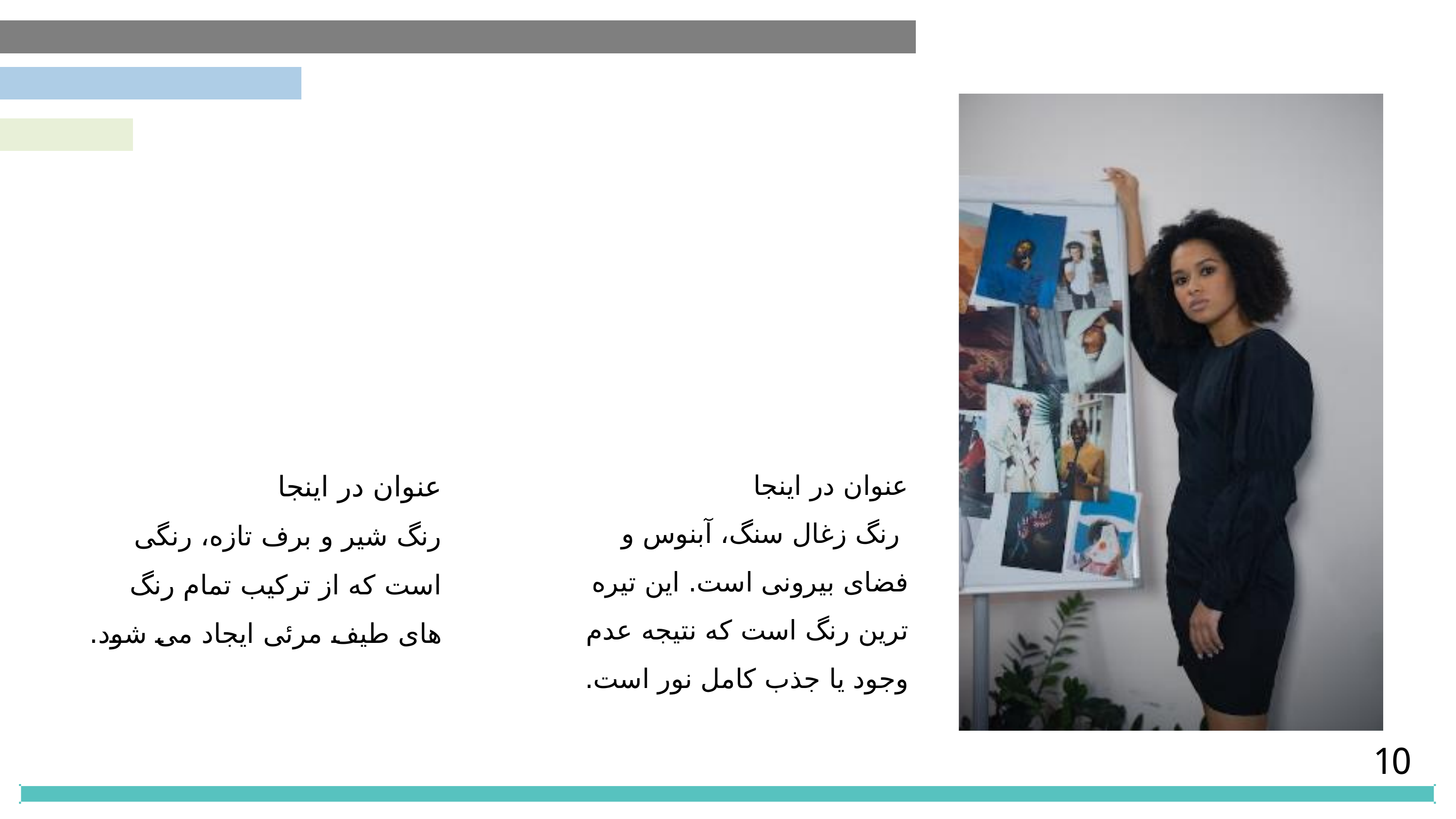

You can also split your content

عنوان در اینجا
رنگ شیر و برف تازه، رنگی است که از ترکیب تمام رنگ های طیف مرئی ایجاد می شود.
عنوان در اینجا
 رنگ زغال سنگ، آبنوس و فضای بیرونی است. این تیره ترین رنگ است که نتیجه عدم وجود یا جذب کامل نور است.
10